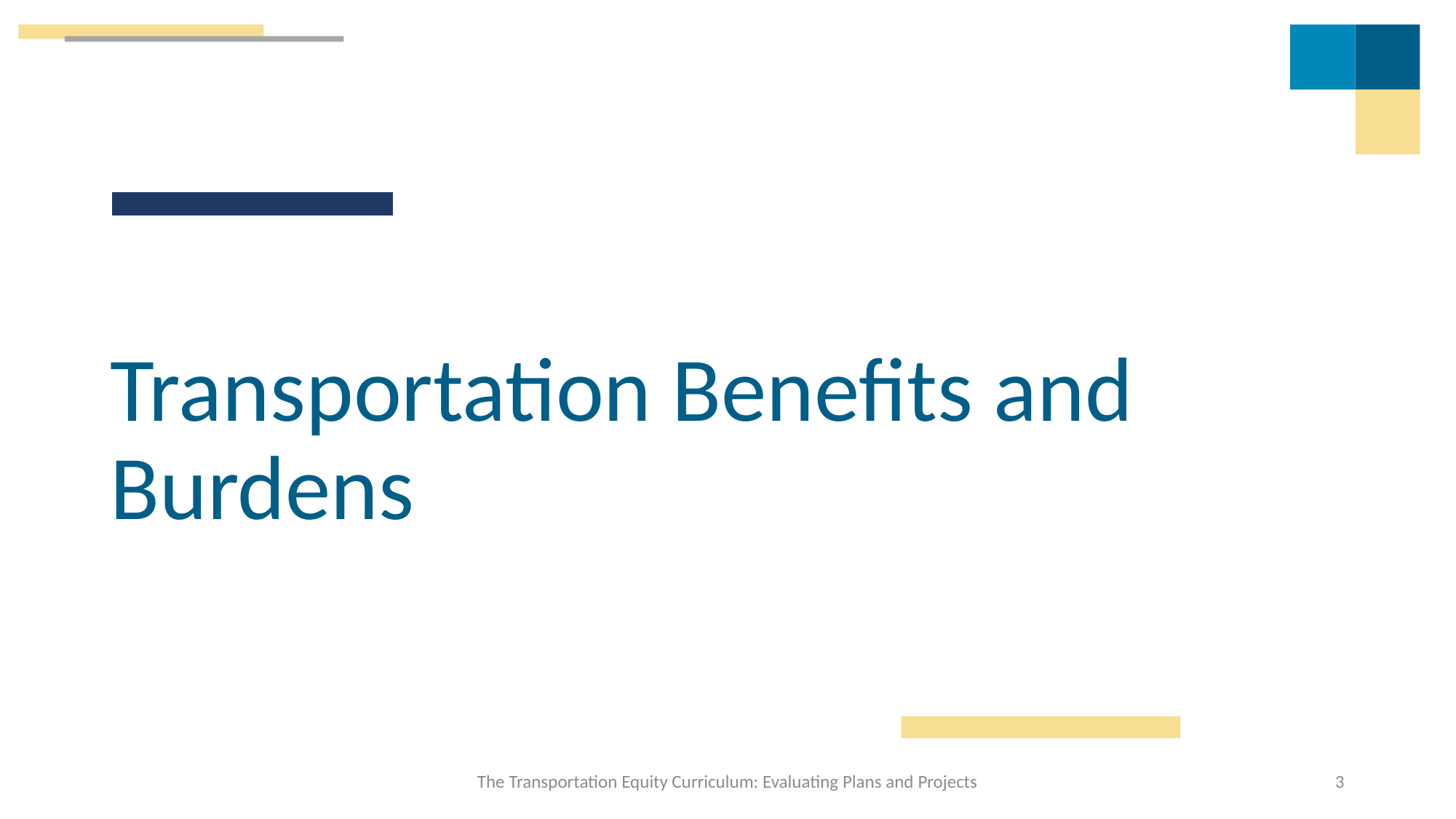

# Transportation Benefits and Burdens

The Transportation Equity Curriculum: Evaluating Plans and Projects
3